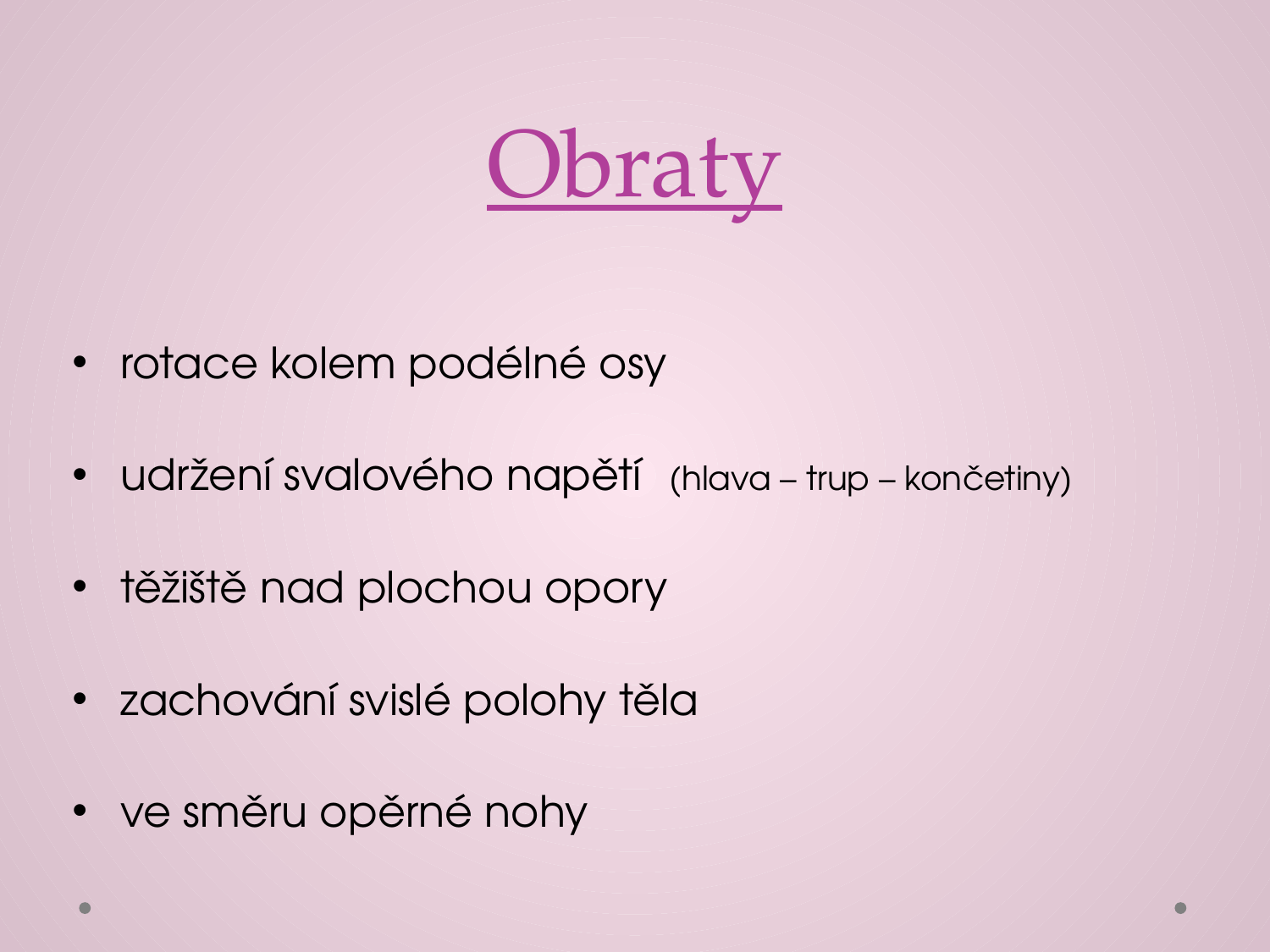

# Obraty
rotace kolem podélné osy
udržení svalového napětí   (hlava – trup – končetiny)
těžiště nad plochou opory
zachování svislé polohy těla
ve směru opěrné nohy